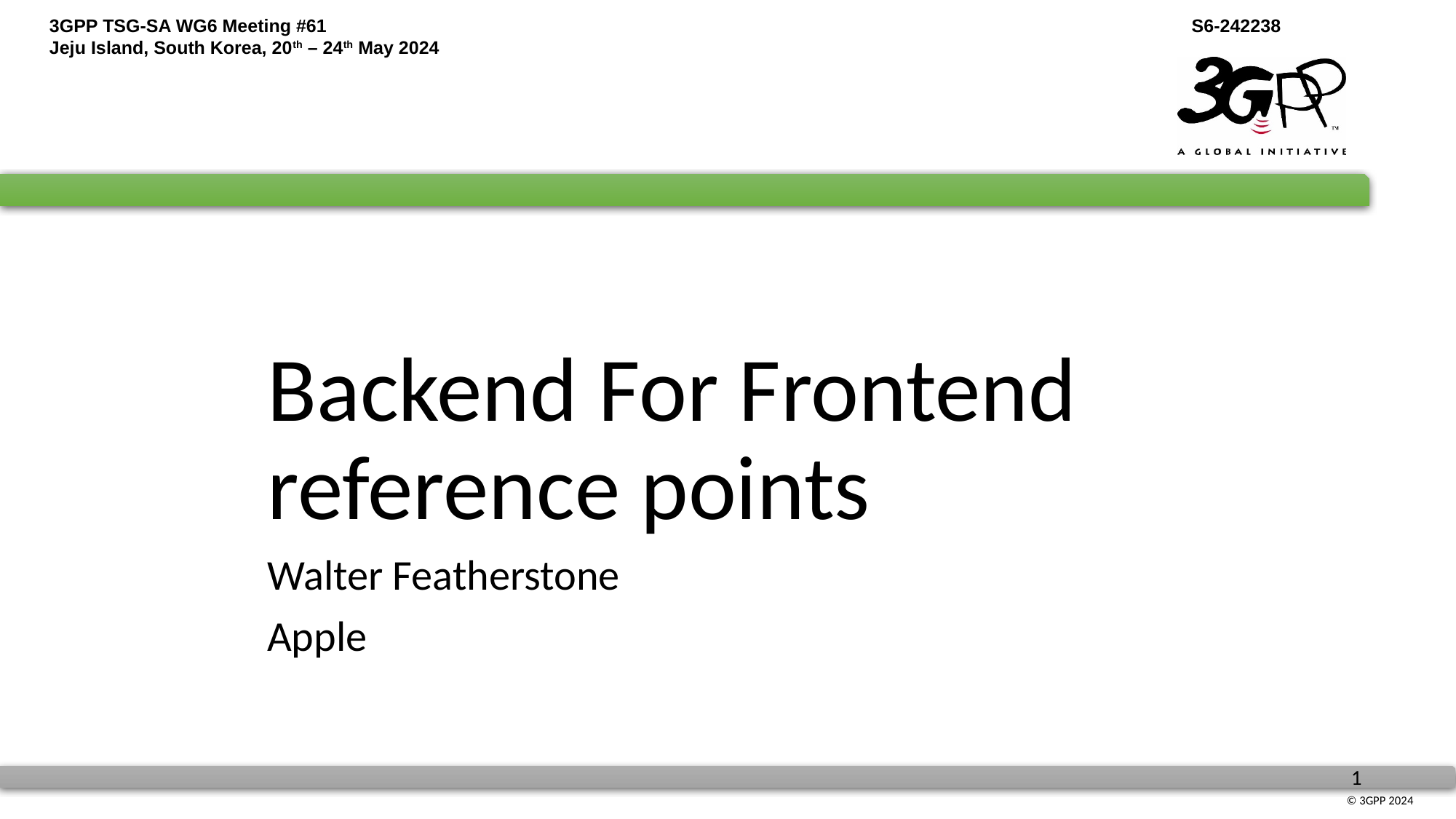

# Backend For Frontend reference points
Walter Featherstone
Apple